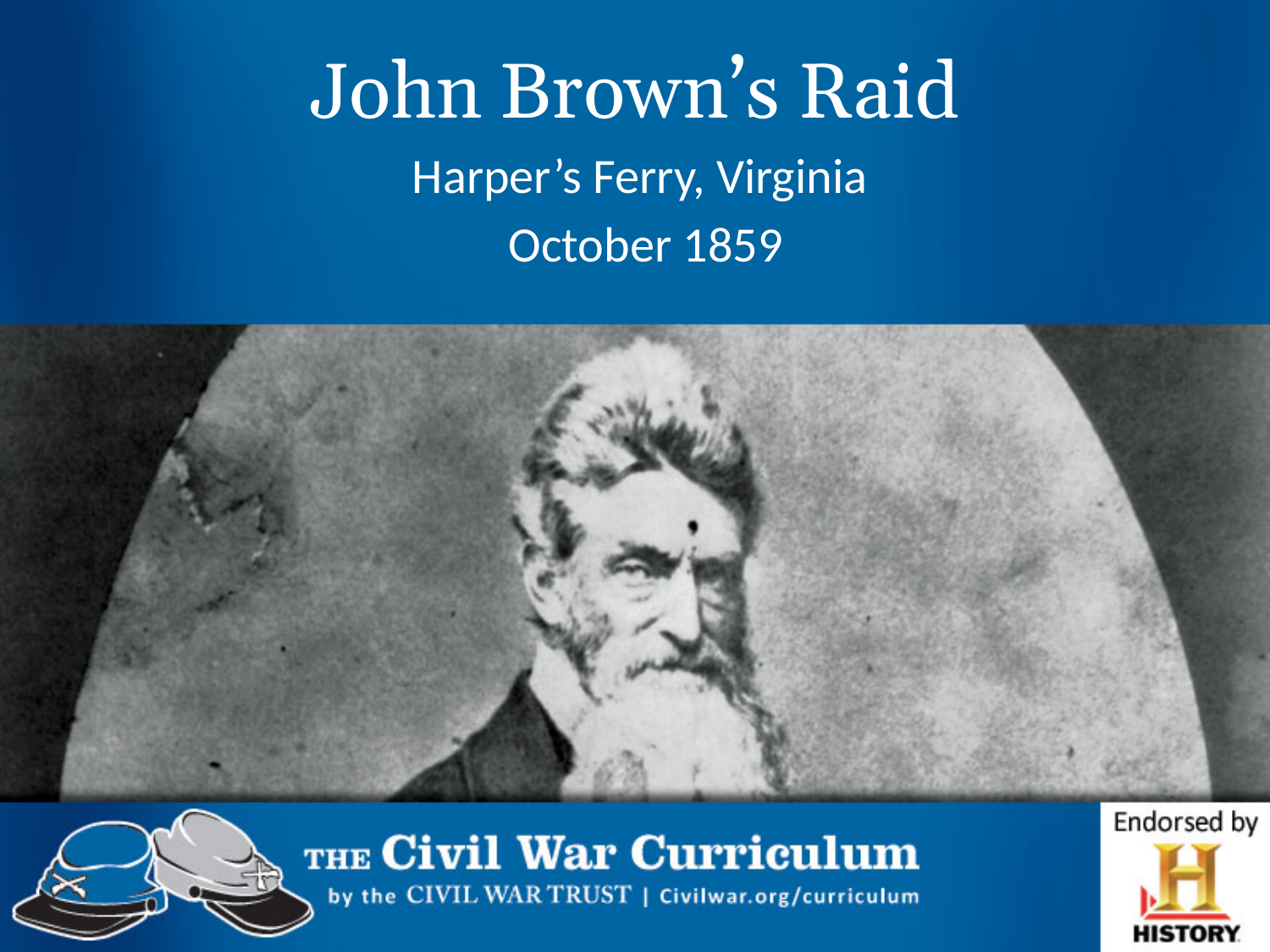

# John Brown’s Raid
Harper’s Ferry, Virginia
October 1859